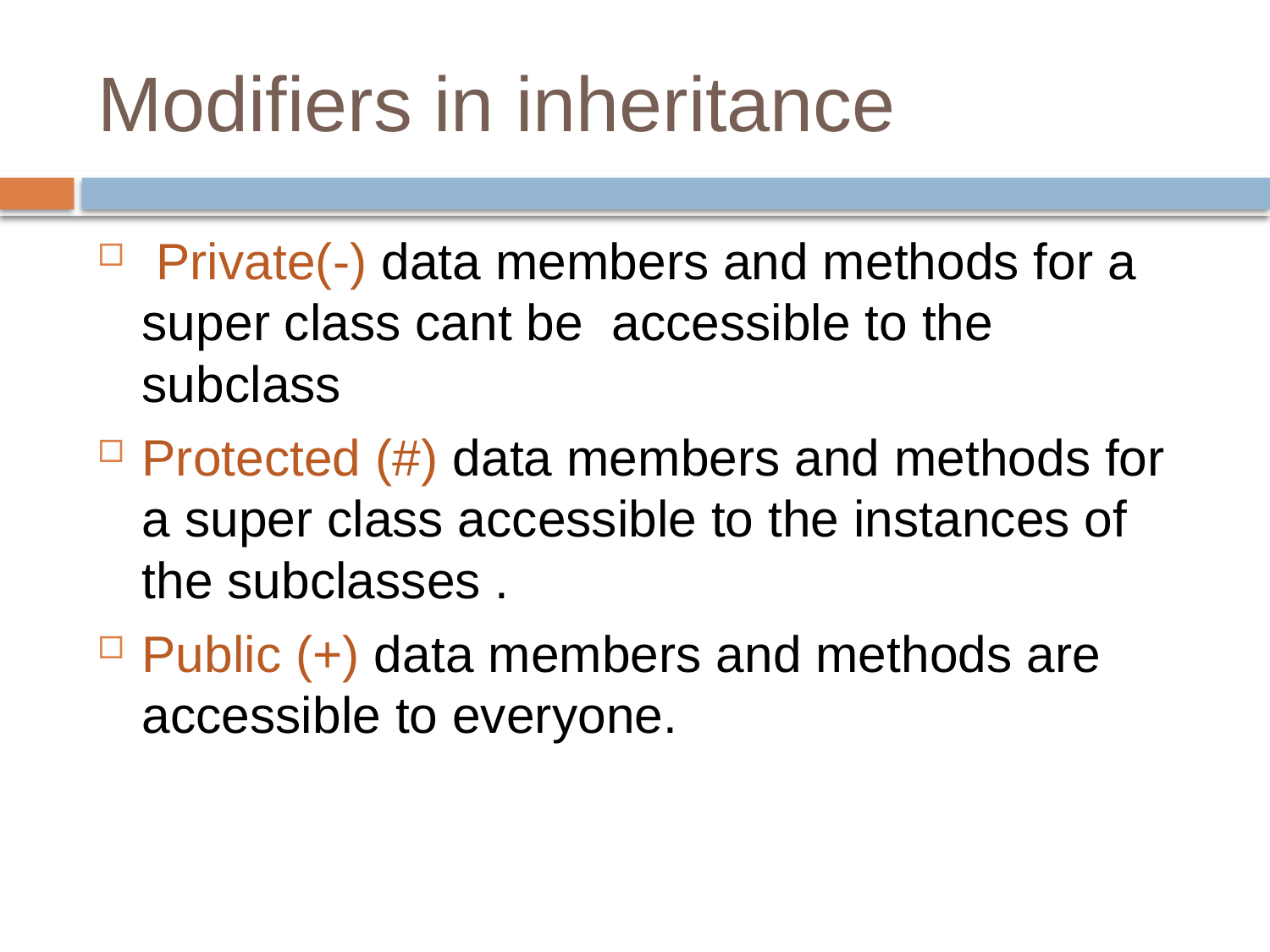

# Modifiers in inheritance
 Private(-) data members and methods for a super class cant be  accessible to the subclass
Protected (#) data members and methods for a super class accessible to the instances of the subclasses .
Public (+) data members and methods are accessible to everyone.